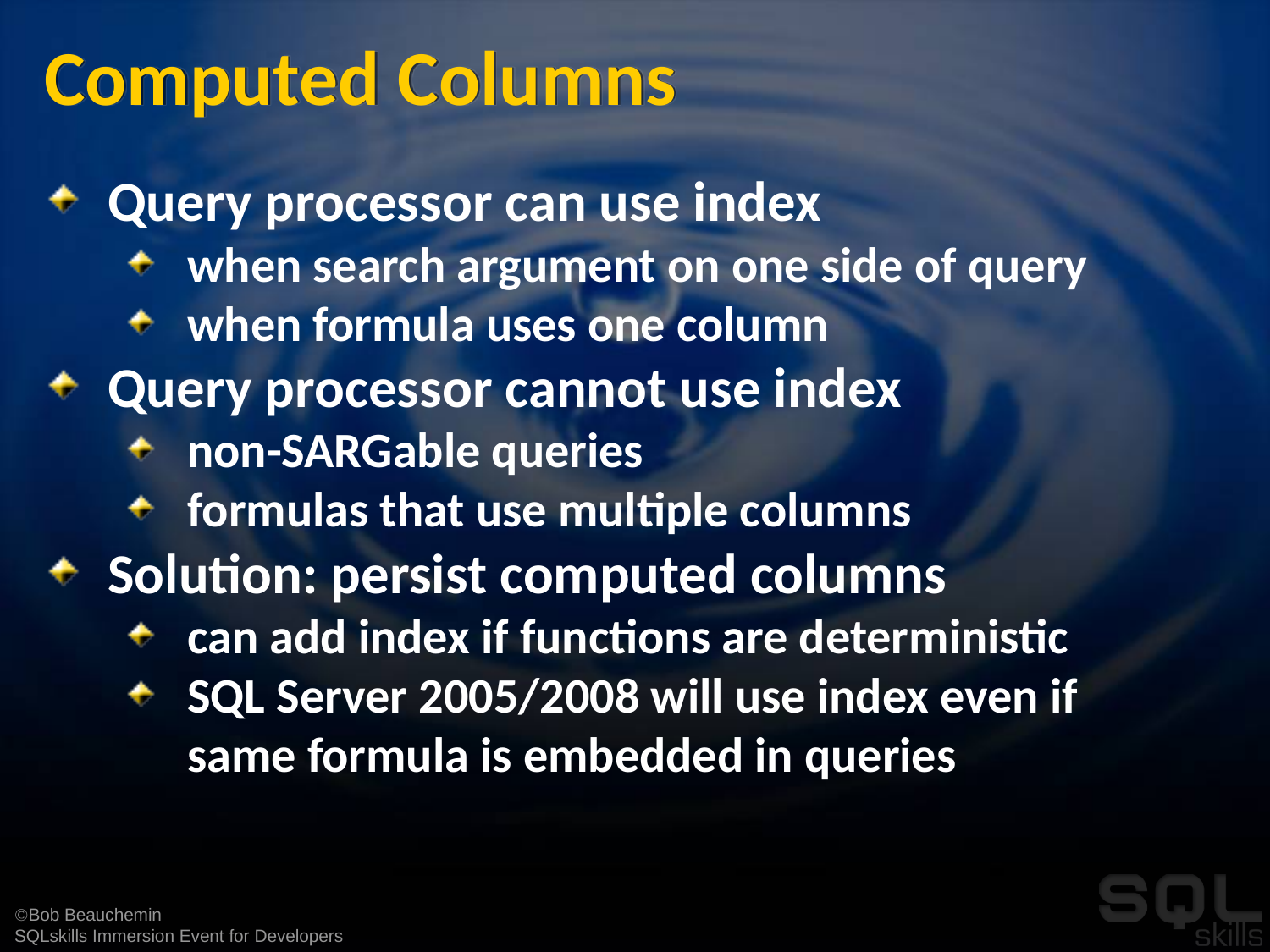

# Computed Columns
Query processor can use index
when search argument on one side of query
when formula uses one column
Query processor cannot use index
non-SARGable queries
formulas that use multiple columns
Solution: persist computed columns
can add index if functions are deterministic
SQL Server 2005/2008 will use index even if same formula is embedded in queries